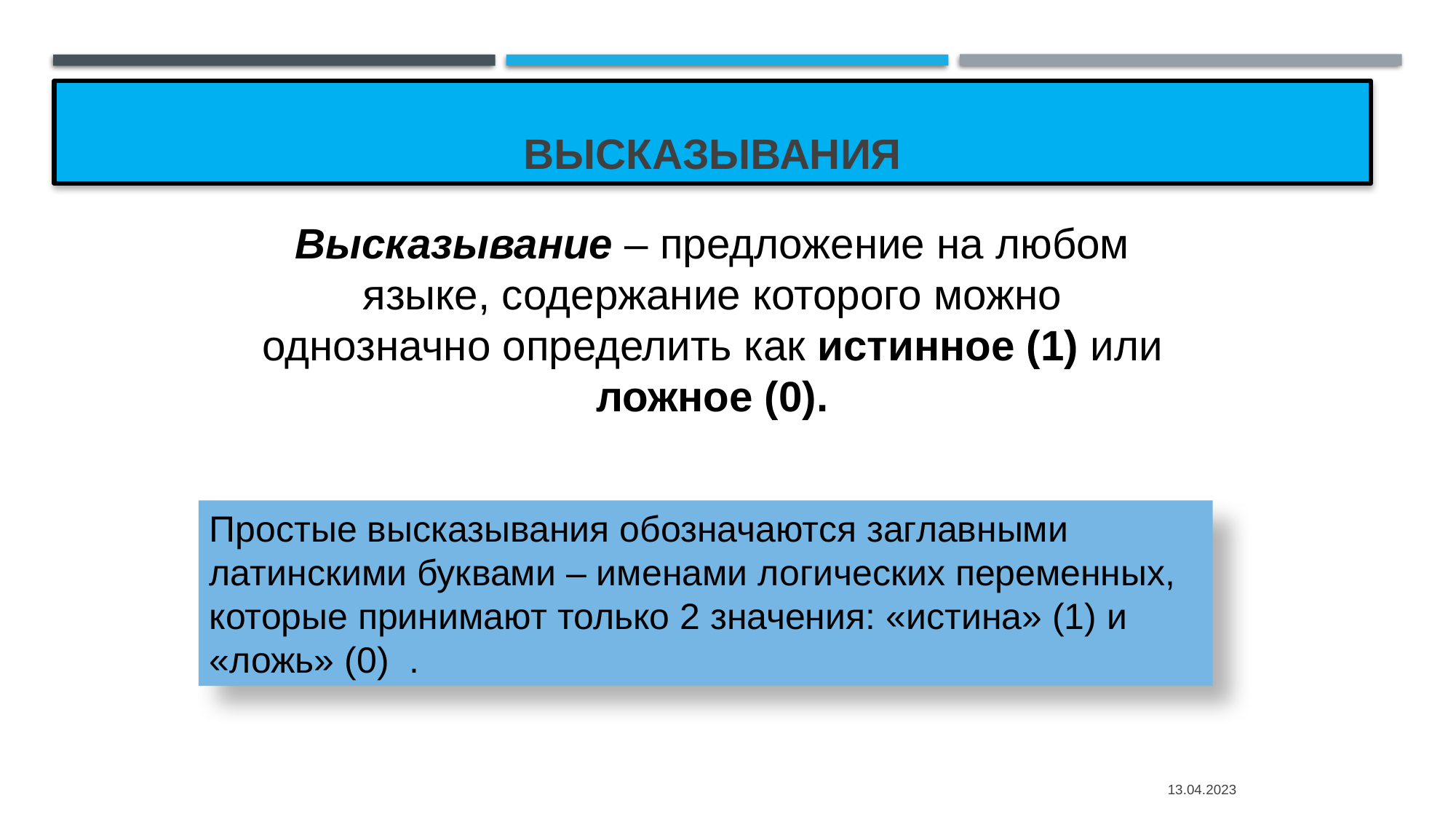

# Высказывания
Высказывание – предложение на любом
языке, содержание которого можно
однозначно определить как истинное (1) или
ложное (0).
Простые высказывания обозначаются заглавными латинскими буквами – именами логических переменных, которые принимают только 2 значения: «истина» (1) и «ложь» (0)  .
13.04.2023